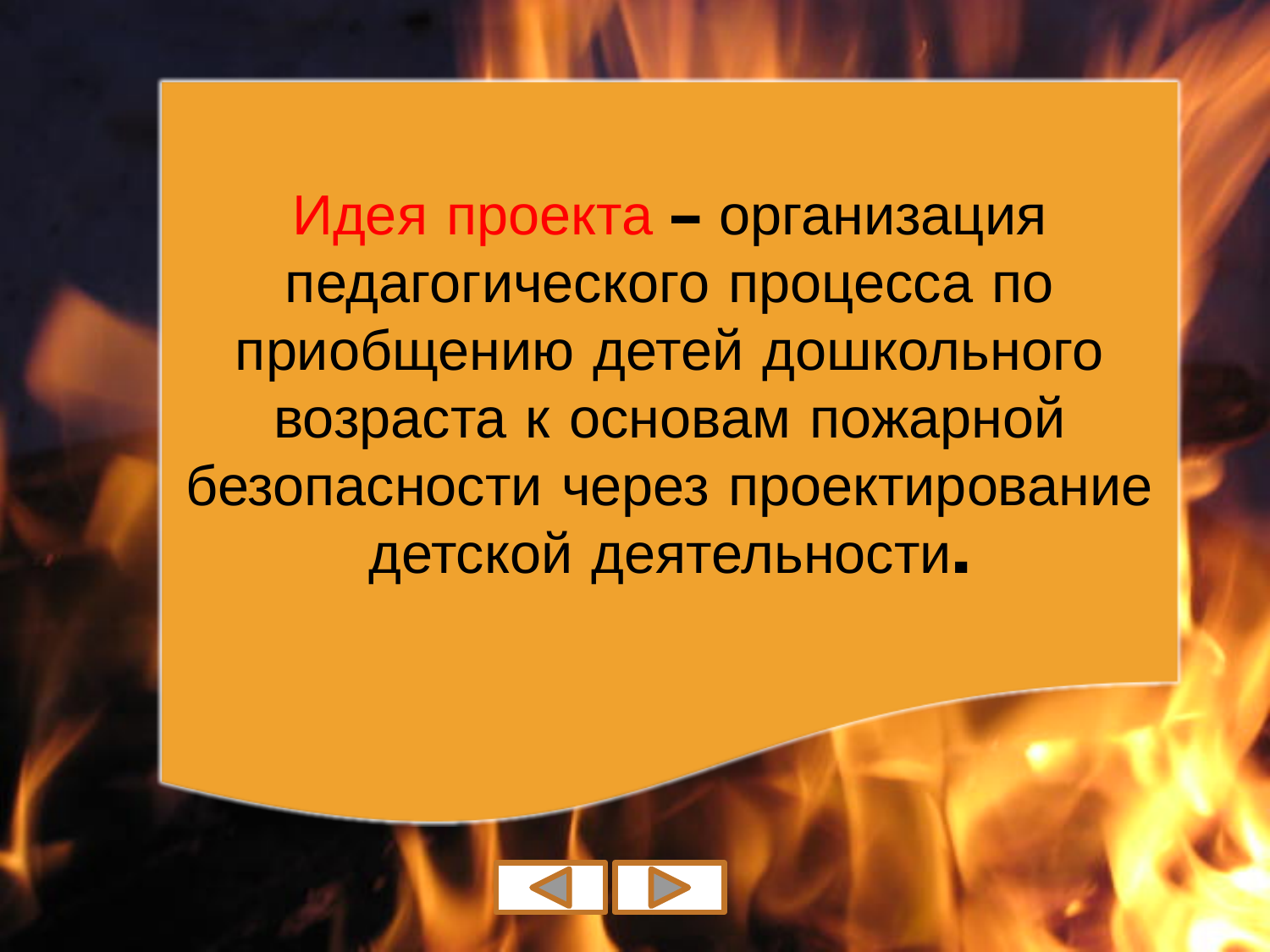

Идея проекта – организация педагогического процесса по приобщению детей дошкольного возраста к основам пожарной безопасности через проектирование детской деятельности.